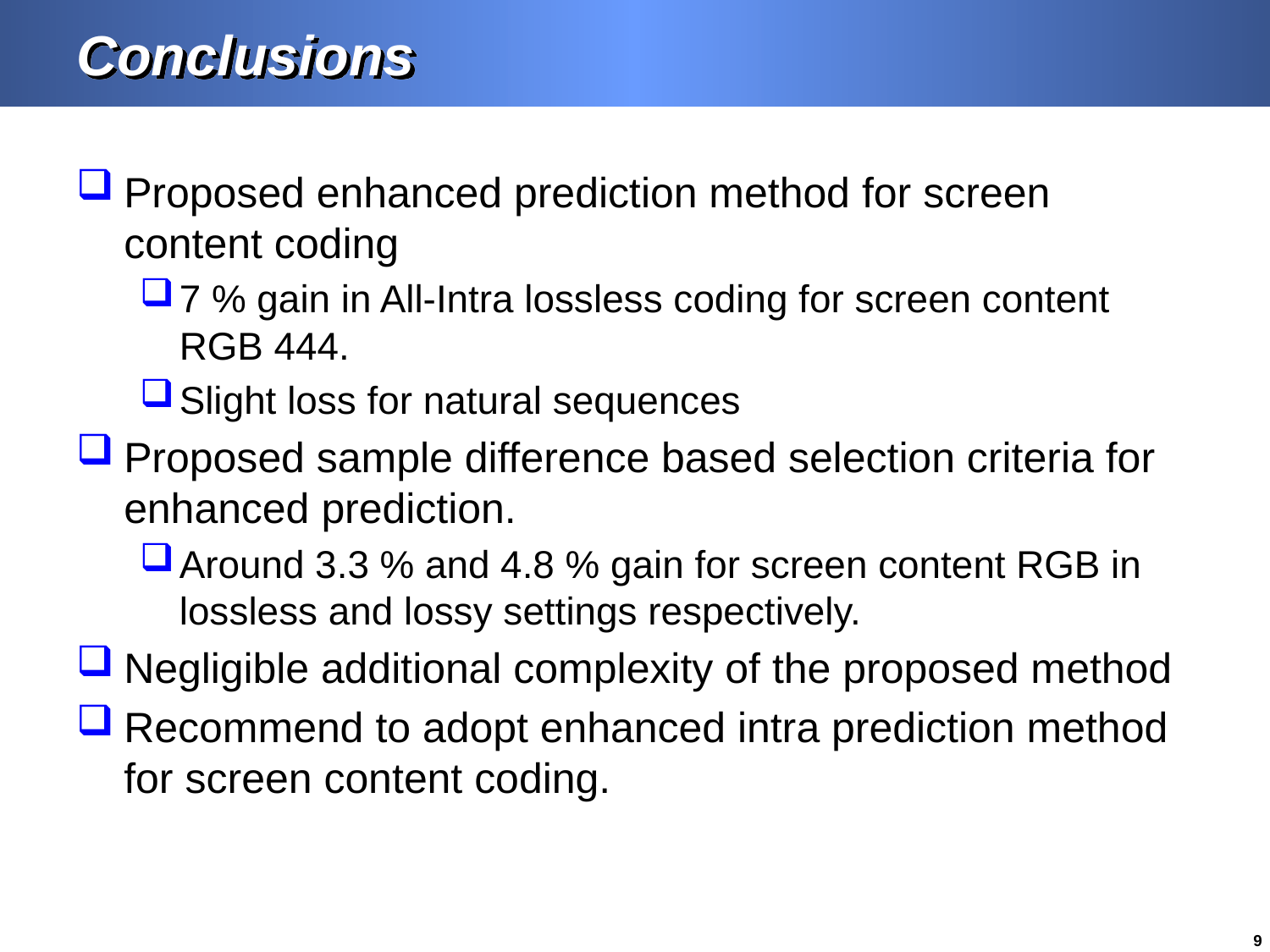

# Conclusions
Proposed enhanced prediction method for screen content coding
7 % gain in All-Intra lossless coding for screen content RGB 444.
Slight loss for natural sequences
Proposed sample difference based selection criteria for enhanced prediction.
Around 3.3 % and 4.8 % gain for screen content RGB in lossless and lossy settings respectively.
Negligible additional complexity of the proposed method
Recommend to adopt enhanced intra prediction method for screen content coding.
9